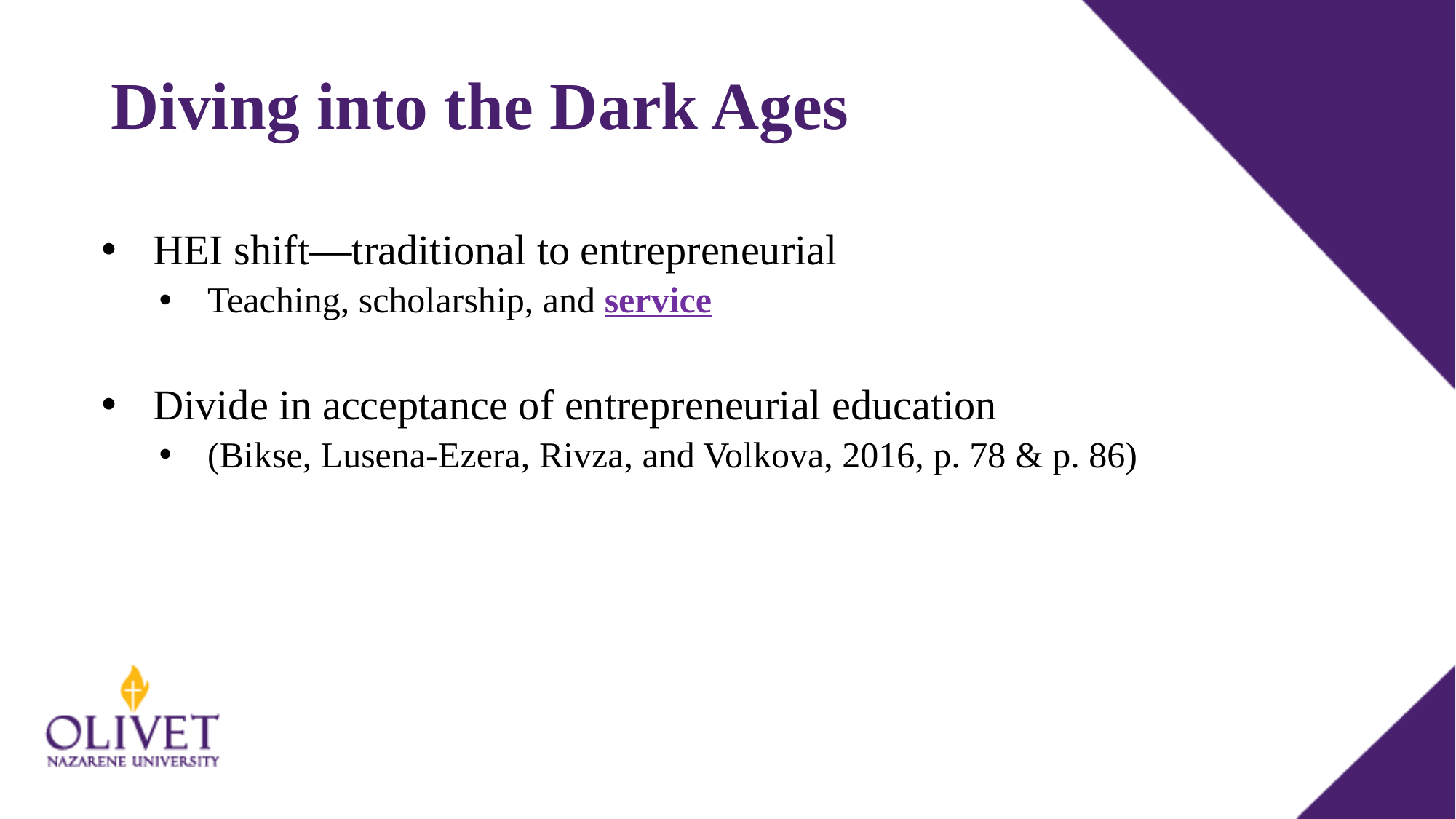

# Diving into the Dark Ages

HEI shift—traditional to entrepreneurial
Teaching, scholarship, and service

Divide in acceptance of entrepreneurial education
(Bikse, Lusena-Ezera, Rivza, and Volkova, 2016, p. 78 & p. 86)